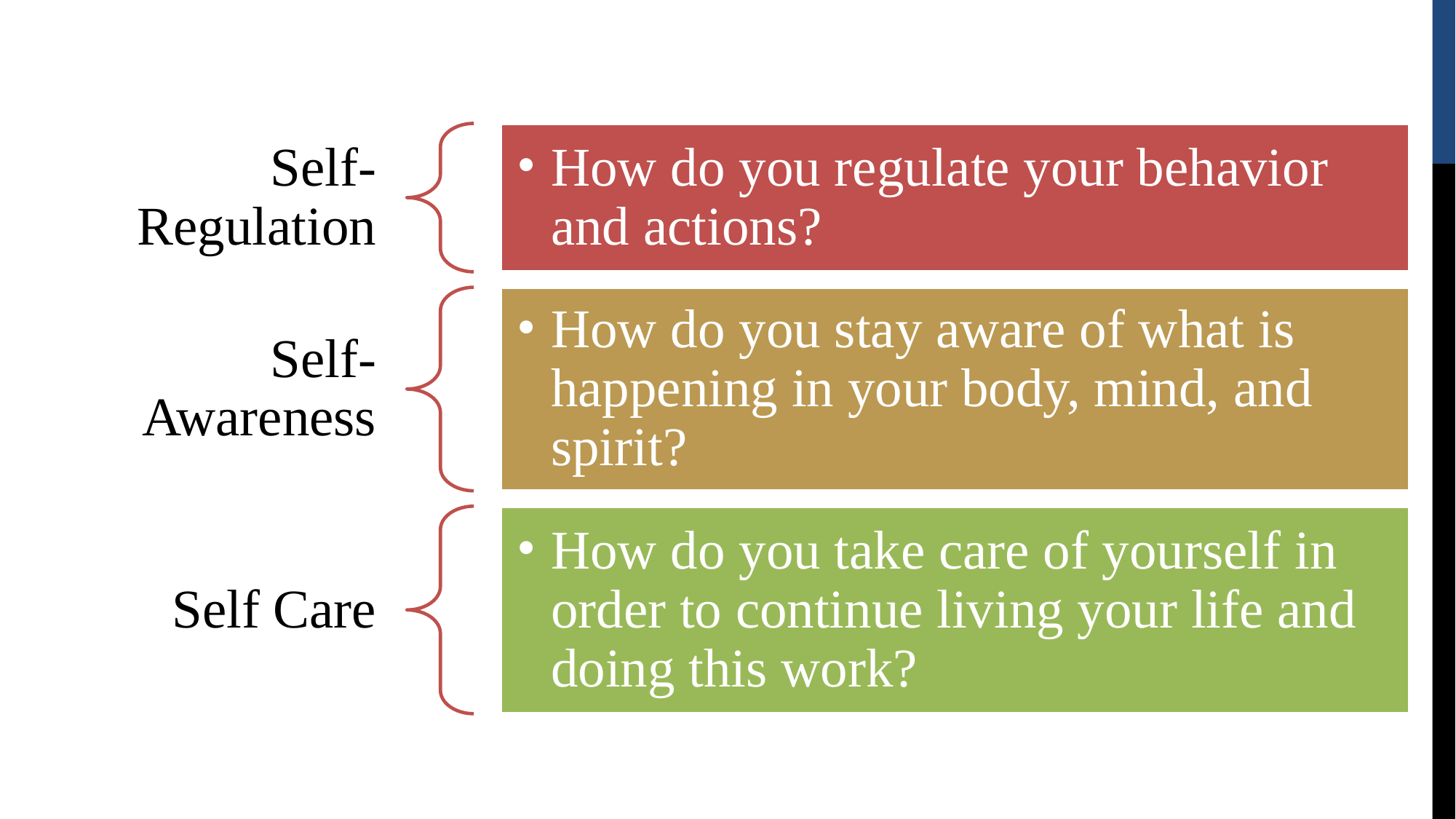

How do you regulate your behavior and actions?

Self-Regulation

How do you stay aware of what is happening in your body, mind, and spirit?

Self-Awareness

How do you take care of yourself in order to continue living your life and doing this work?

Self Care